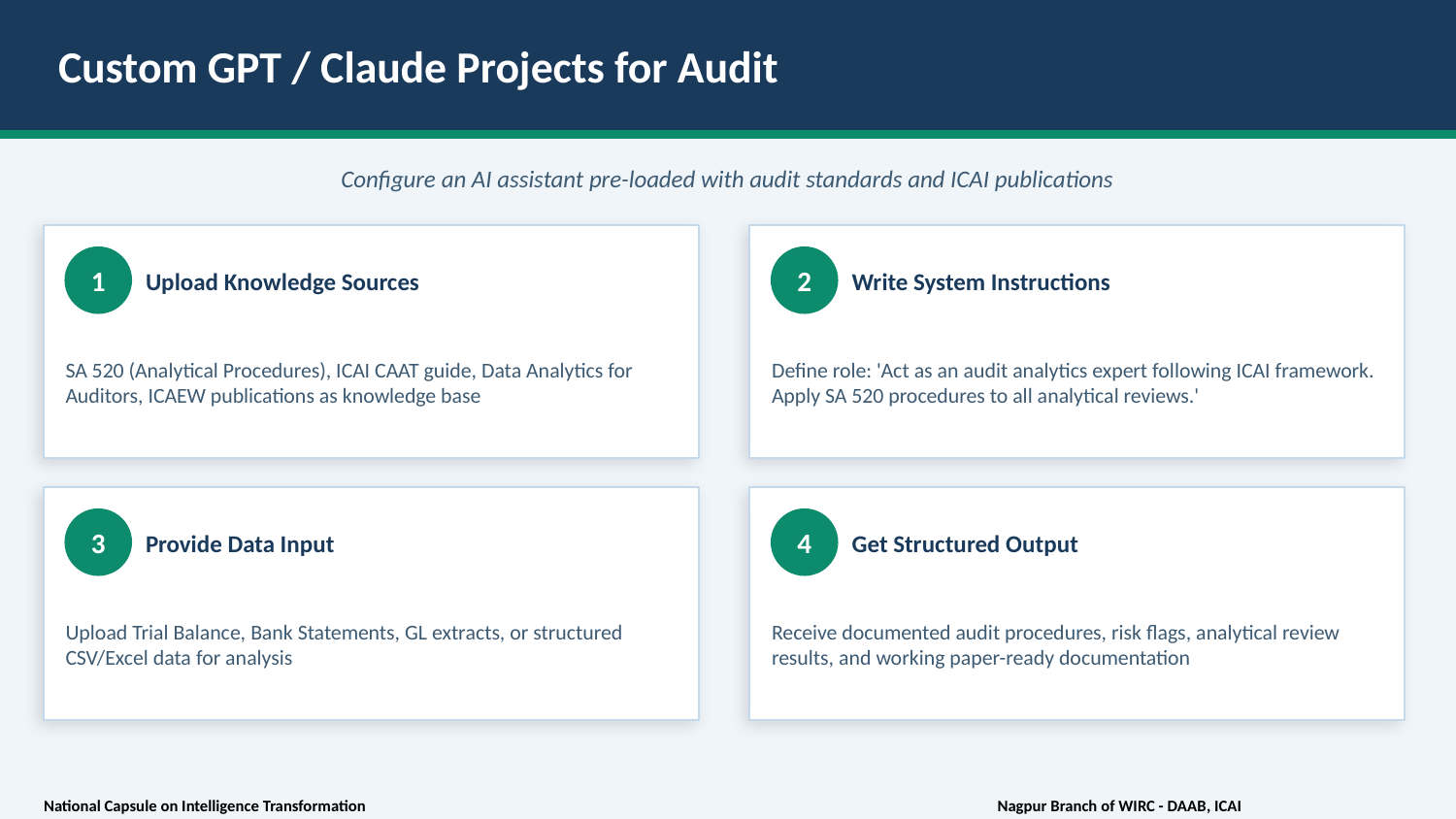

Custom GPT / Claude Projects for Audit

Configure an AI assistant pre-loaded with audit standards and ICAI publications

1

2
Upload Knowledge Sources
Write System Instructions
SA 520 (Analytical Procedures), ICAI CAAT guide, Data Analytics for Auditors, ICAEW publications as knowledge base
Define role: 'Act as an audit analytics expert following ICAI framework. Apply SA 520 procedures to all analytical reviews.'

3

4
Provide Data Input
Get Structured Output
Upload Trial Balance, Bank Statements, GL extracts, or structured CSV/Excel data for analysis
Receive documented audit procedures, risk flags, analytical review results, and working paper-ready documentation
National Capsule on Intelligence Transformation				                      Nagpur Branch of WIRC - DAAB, ICAI